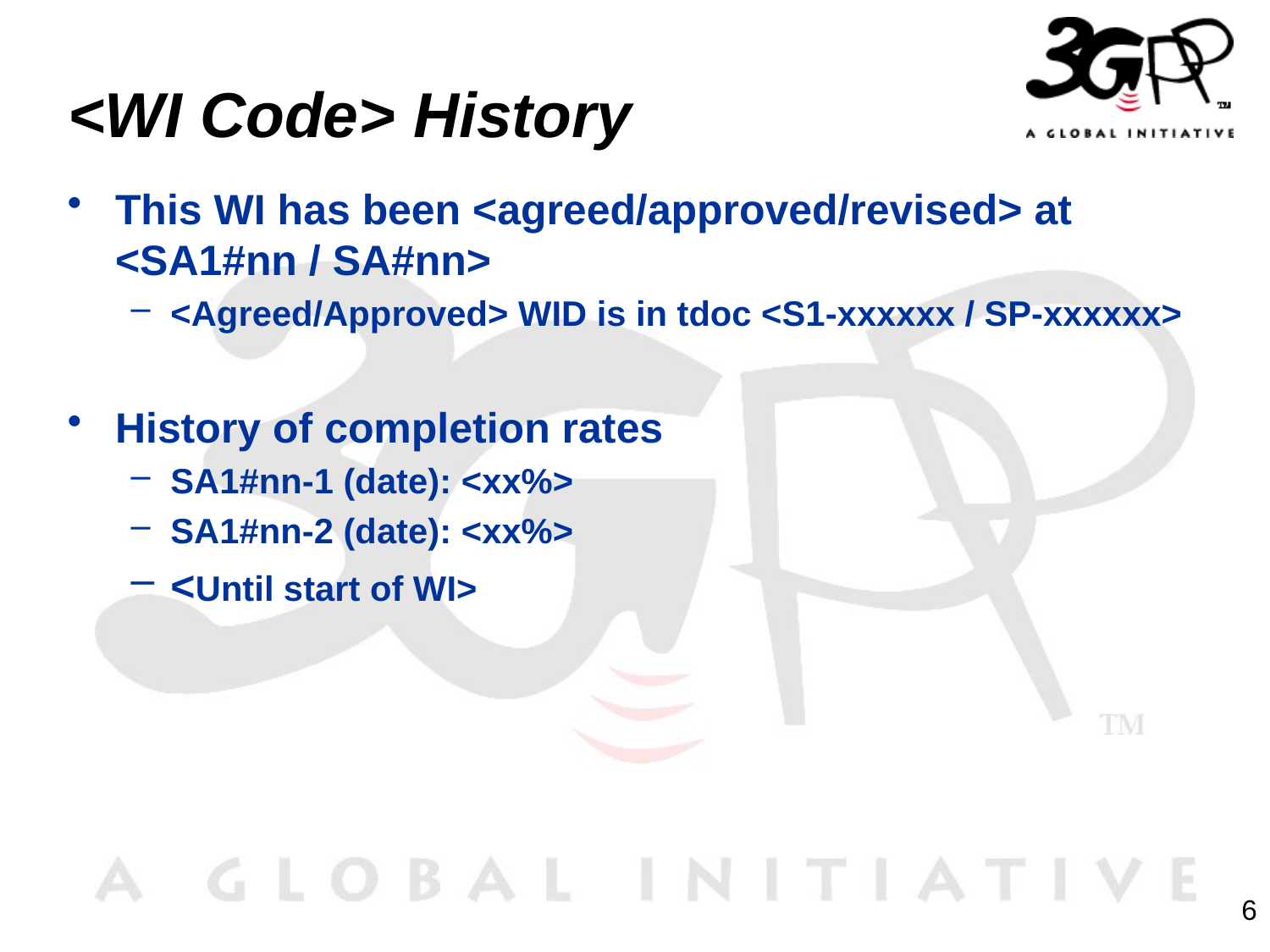

# <WI Code> History
This WI has been <agreed/approved/revised> at <SA1#nn / SA#nn>
<Agreed/Approved> WID is in tdoc <S1-xxxxxx / SP-xxxxxx>

History of completion rates
SA1#nn-1 (date): <xx%>
SA1#nn-2 (date): <xx%>
<Until start of WI>
6